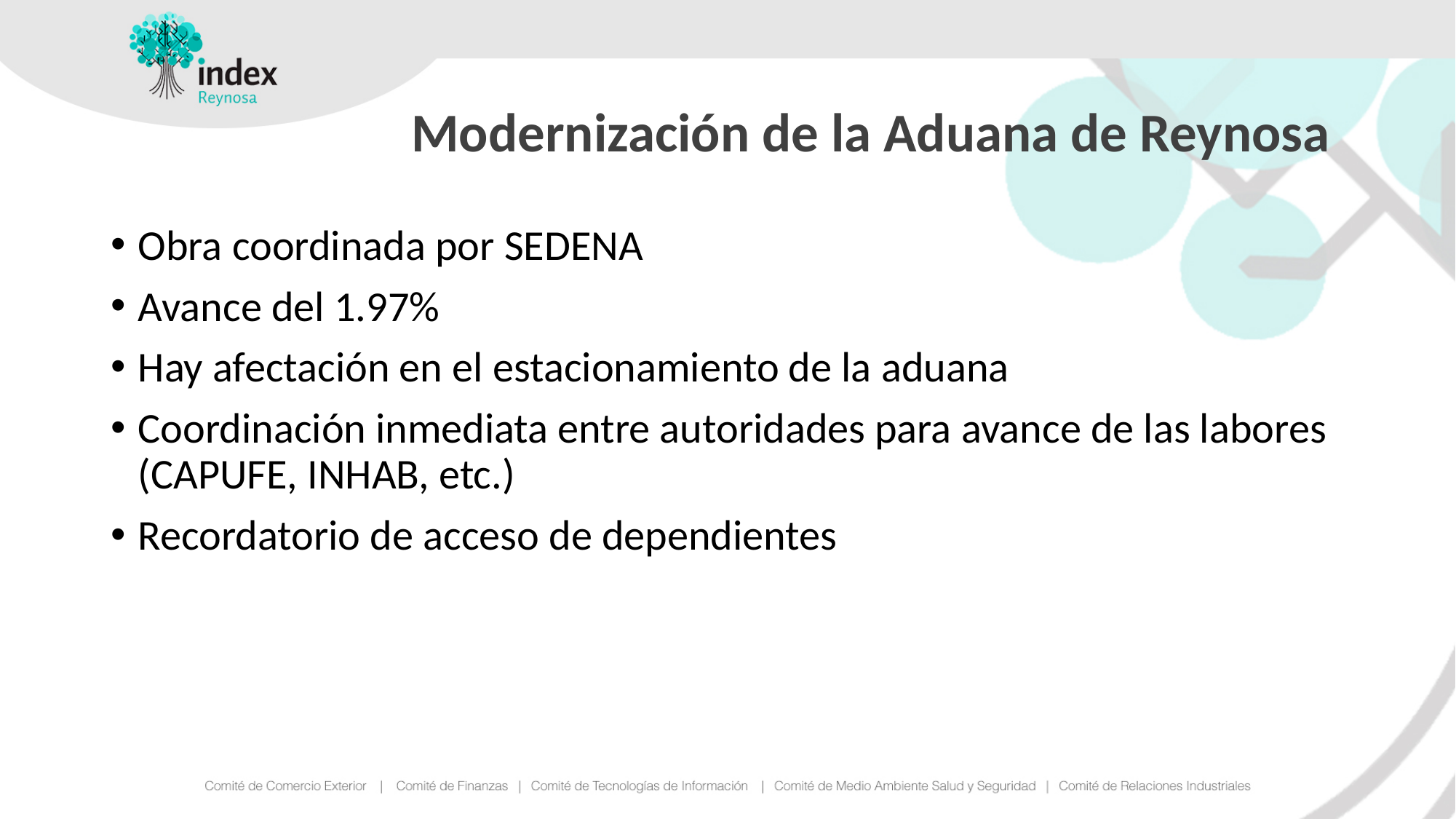

# Modernización de la Aduana de Reynosa
Obra coordinada por SEDENA
Avance del 1.97%
Hay afectación en el estacionamiento de la aduana
Coordinación inmediata entre autoridades para avance de las labores (CAPUFE, INHAB, etc.)
Recordatorio de acceso de dependientes